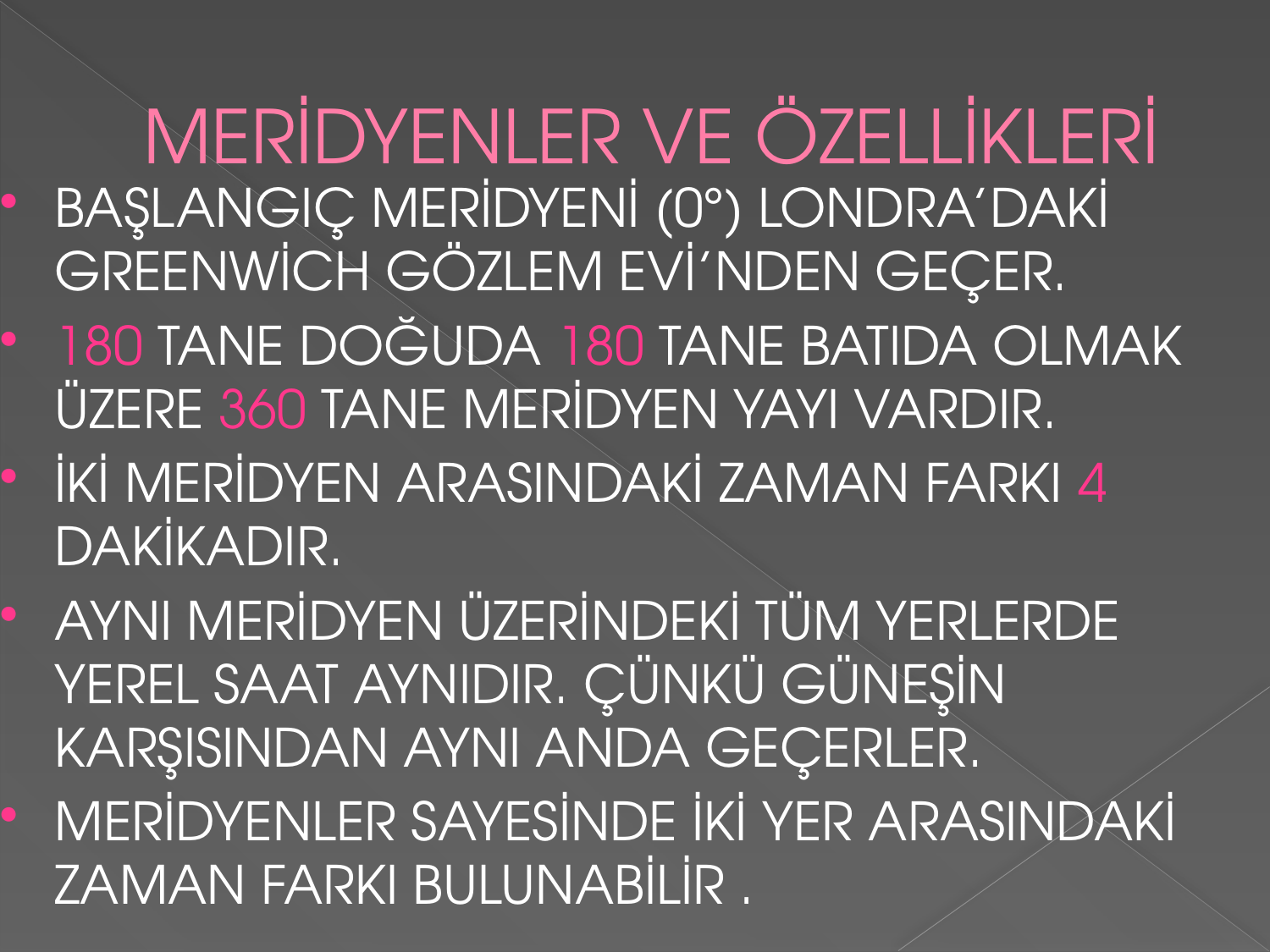

# MERİDYENLER VE ÖZELLİKLERİ
BAŞLANGIÇ MERİDYENİ (0°) LONDRA’DAKİ GREENWİCH GÖZLEM EVİ’NDEN GEÇER.
180 TANE DOĞUDA 180 TANE BATIDA OLMAK ÜZERE 360 TANE MERİDYEN YAYI VARDIR.
İKİ MERİDYEN ARASINDAKİ ZAMAN FARKI 4 DAKİKADIR.
AYNI MERİDYEN ÜZERİNDEKİ TÜM YERLERDE YEREL SAAT AYNIDIR. ÇÜNKÜ GÜNEŞİN KARŞISINDAN AYNI ANDA GEÇERLER.
MERİDYENLER SAYESİNDE İKİ YER ARASINDAKİ ZAMAN FARKI BULUNABİLİR .